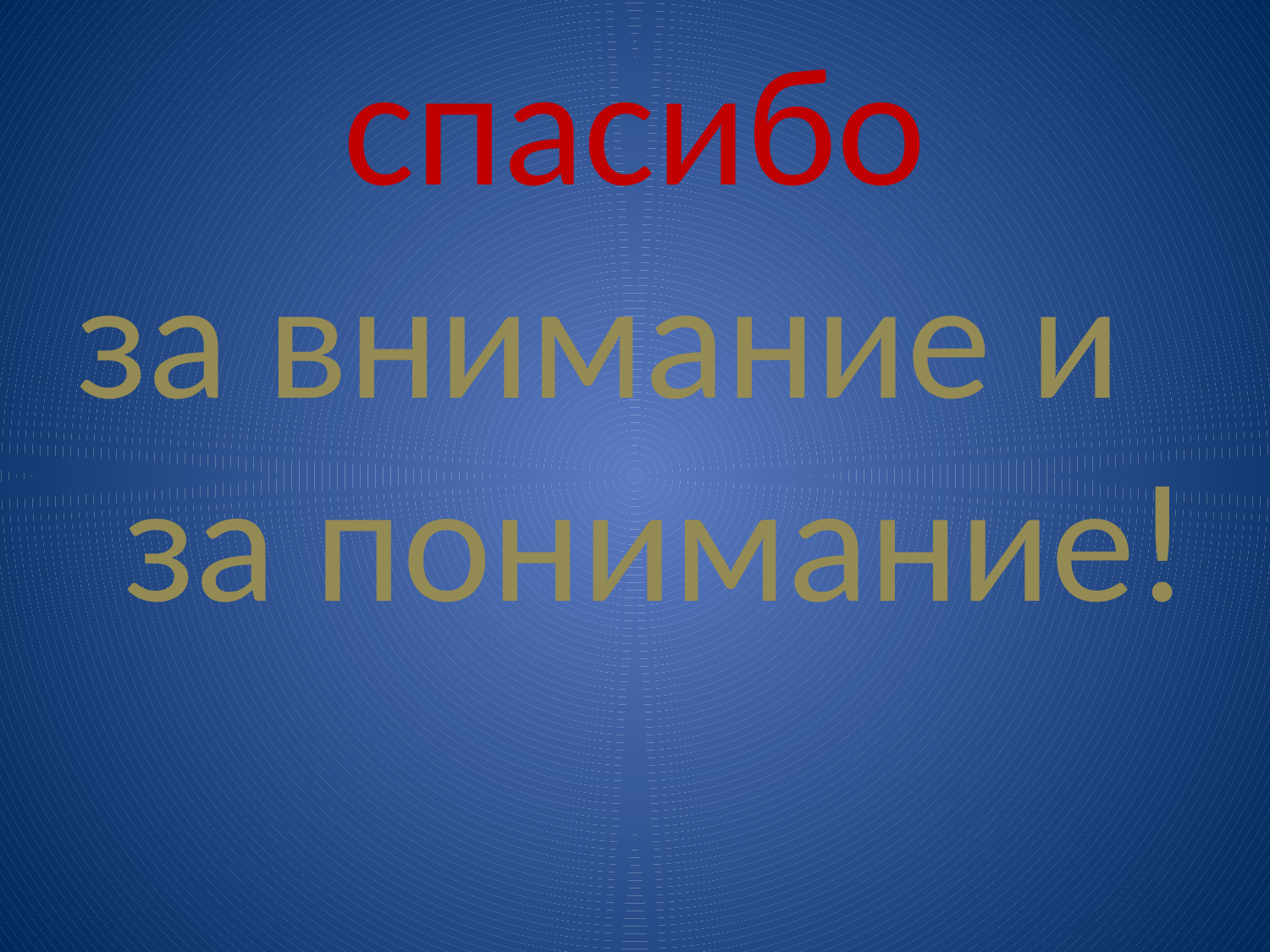

# спасибо
за внимание и за понимание!